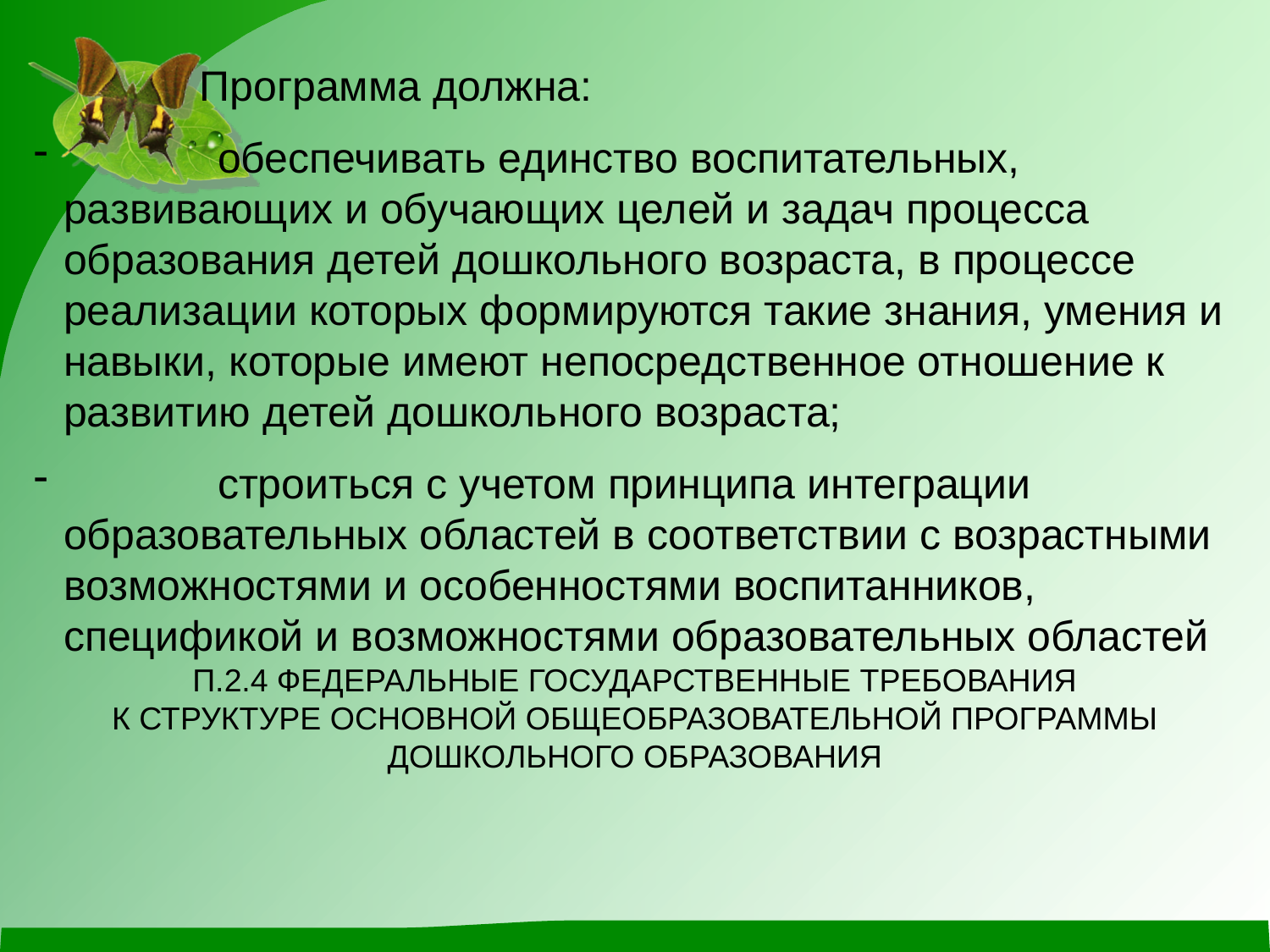

#
              Программа должна:
             обеспечивать единство воспитательных, развивающих и обучающих целей и задач процесса образования детей дошкольного возраста, в процессе реализации которых формируются такие знания, умения и навыки, которые имеют непосредственное отношение к развитию детей дошкольного возраста;
             строиться с учетом принципа интеграции образовательных областей в соответствии с возрастными возможностями и особенностями воспитанников, спецификой и возможностями образовательных областей
П.2.4 ФЕДЕРАЛЬНЫЕ ГОСУДАРСТВЕННЫЕ ТРЕБОВАНИЯ
К СТРУКТУРЕ ОСНОВНОЙ ОБЩЕОБРАЗОВАТЕЛЬНОЙ ПРОГРАММЫ ДОШКОЛЬНОГО ОБРАЗОВАНИЯ